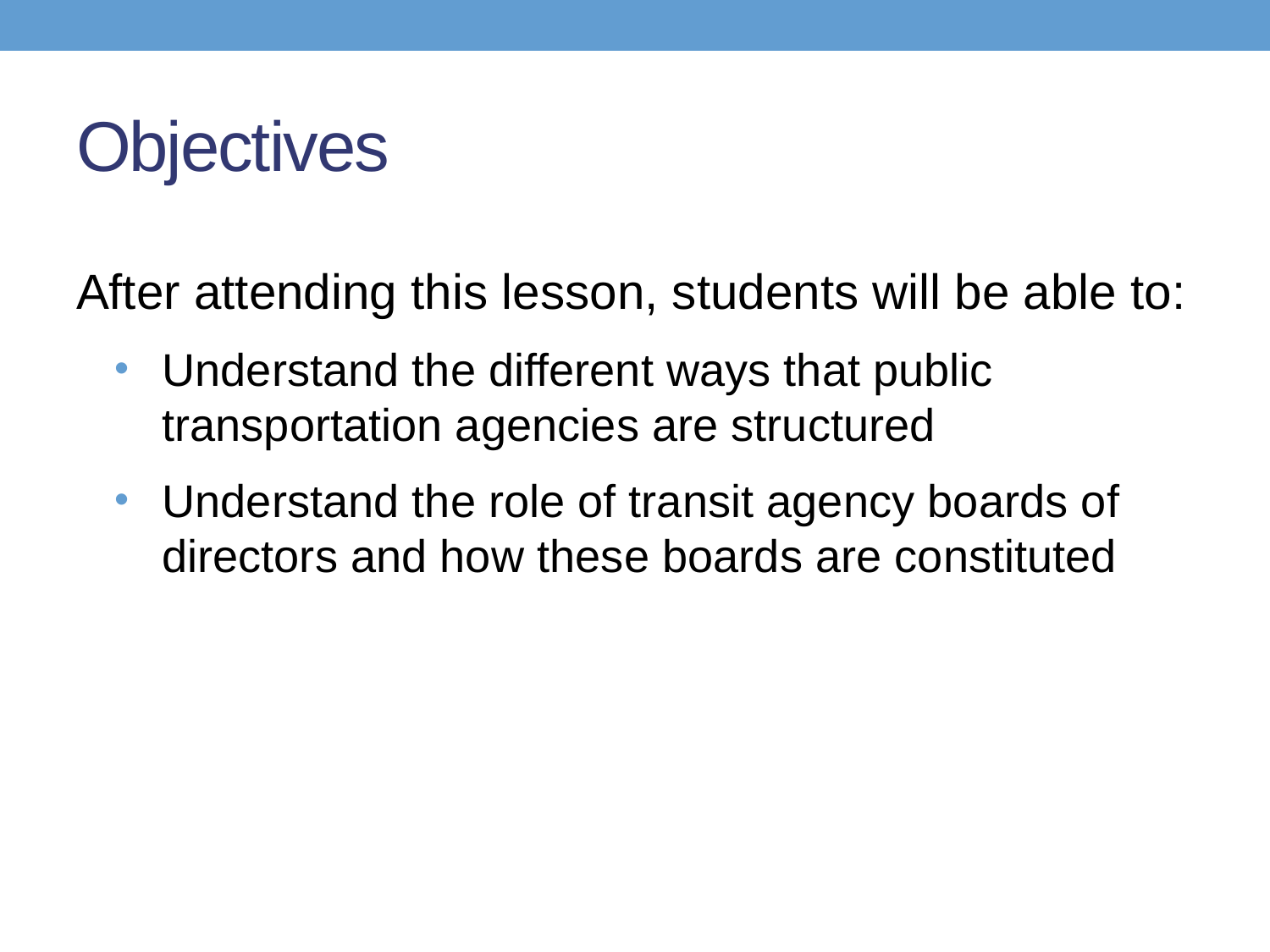

# Objectives
After attending this lesson, students will be able to:
Understand the different ways that public transportation agencies are structured
Understand the role of transit agency boards of directors and how these boards are constituted